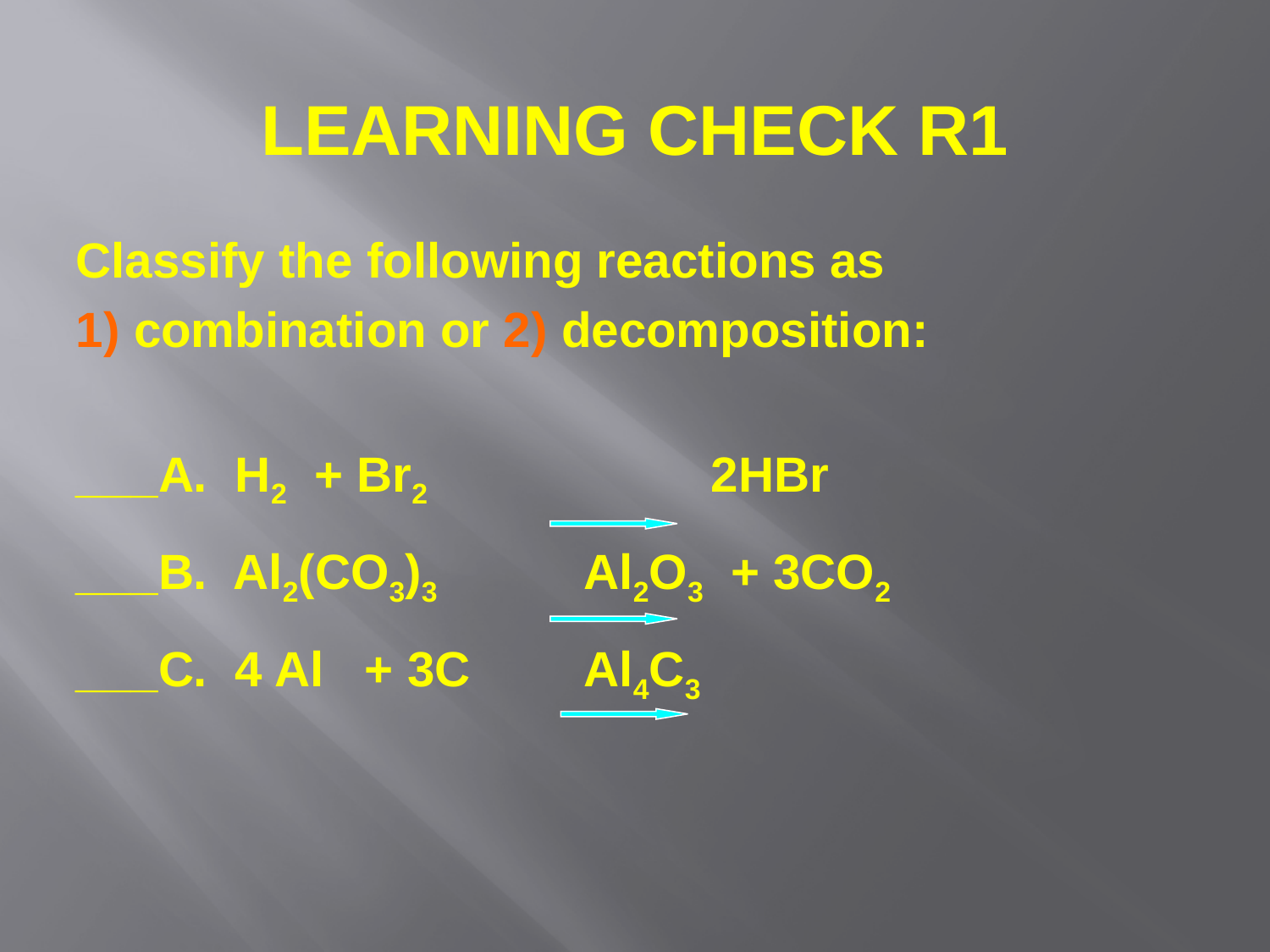

# Learning Check R1
Classify the following reactions as
1) combination or 2) decomposition:

___A.  H2  + Br2    		2HBr
___B.  Al2(CO3)3		Al2O3  + 3CO2
___C.  4 Al   + 3C     	Al4C3